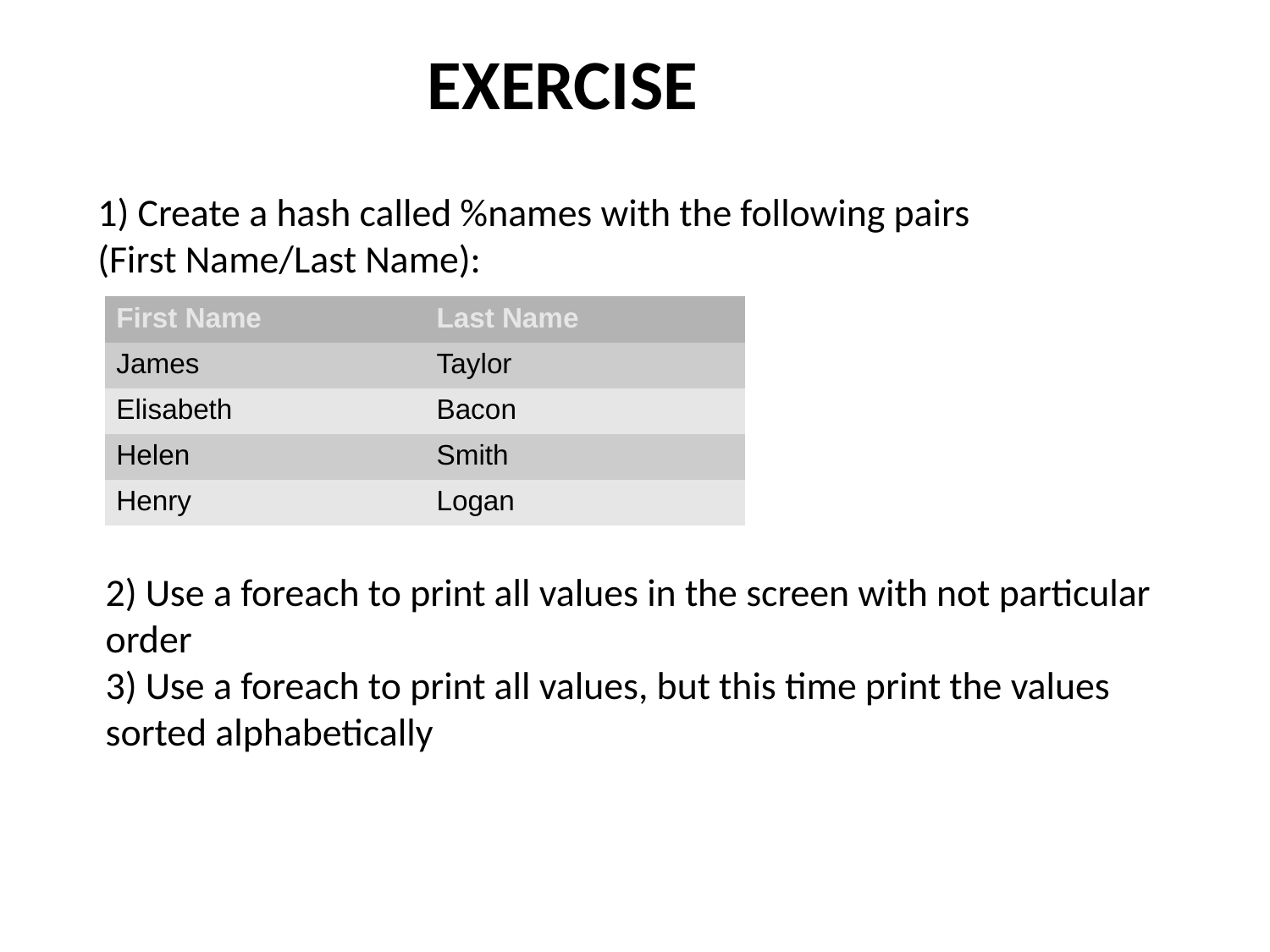

EXERCISE
1) Create a hash called %names with the following pairs
(First Name/Last Name):
| First Name | Last Name |
| --- | --- |
| James | Taylor |
| Elisabeth | Bacon |
| Helen | Smith |
| Henry | Logan |
2) Use a foreach to print all values in the screen with not particular order
3) Use a foreach to print all values, but this time print the values sorted alphabetically